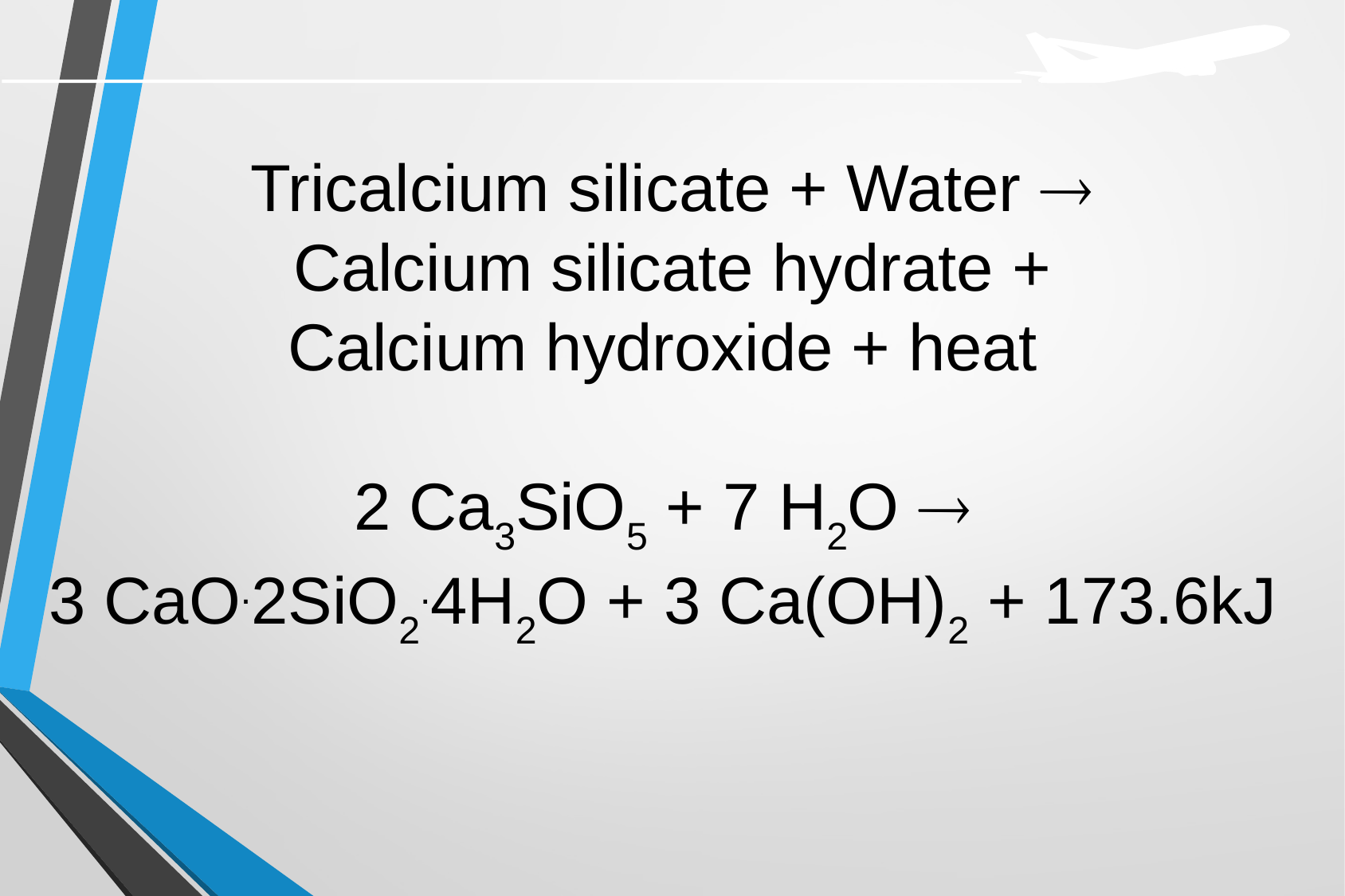

# Tricalcium silicate + Water → Calcium silicate hydrate + Calcium hydroxide + heat 2 Ca3SiO5 + 7 H2O → 3 CaO.2SiO2.4H2O + 3 Ca(OH)2 + 173.6kJ